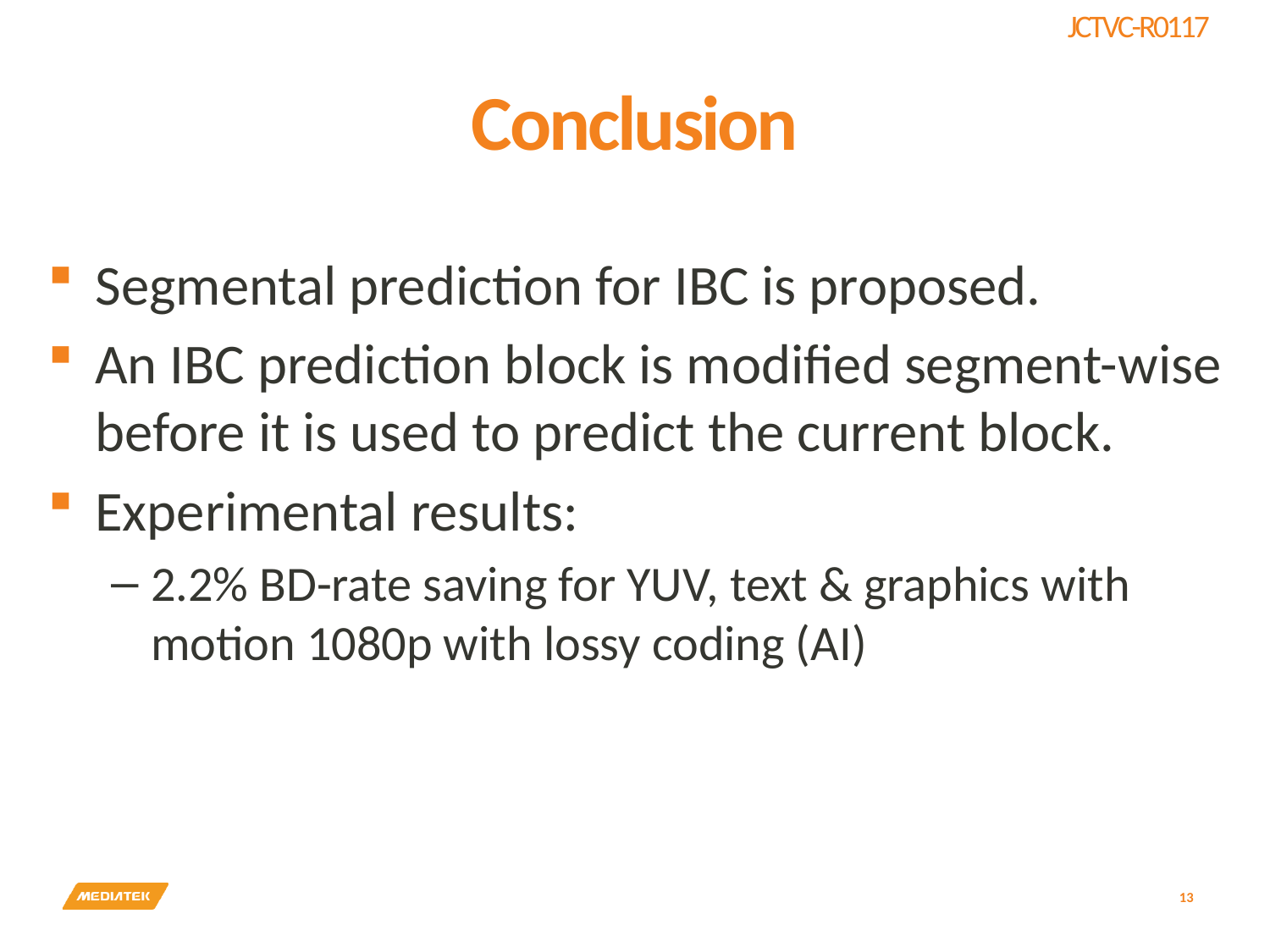

# Conclusion
Segmental prediction for IBC is proposed.
An IBC prediction block is modified segment-wise before it is used to predict the current block.
Experimental results:
2.2% BD-rate saving for YUV, text & graphics with motion 1080p with lossy coding (AI)
13